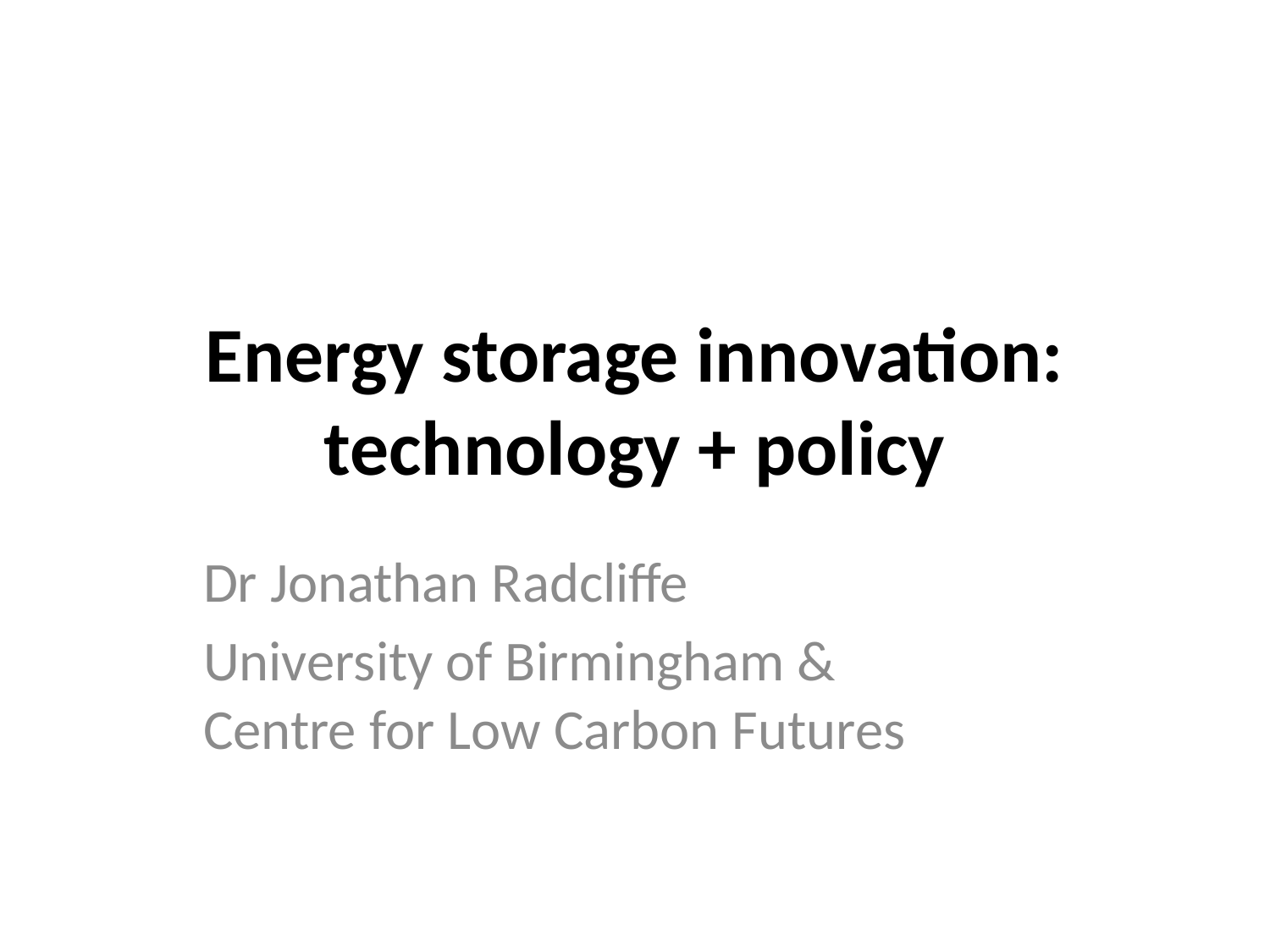

# Energy storage innovation: technology + policy
Dr Jonathan Radcliffe
University of Birmingham &
Centre for Low Carbon Futures